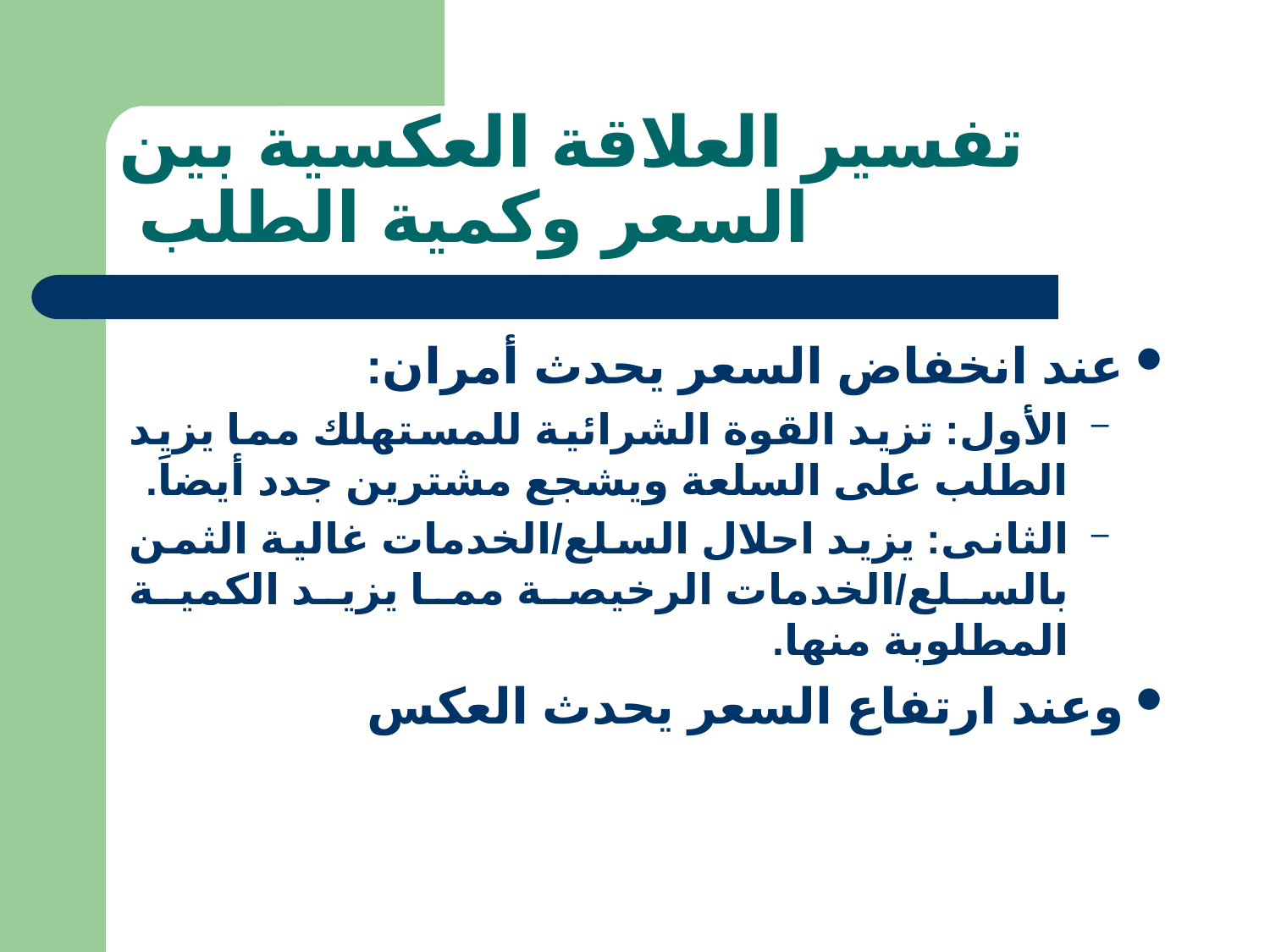

# تفسير العلاقة العكسية بين السعر وكمية الطلب
عند انخفاض السعر يحدث أمران:
الأول: تزيد القوة الشرائية للمستهلك مما يزيد الطلب على السلعة ويشجع مشترين جدد أيضاَ.
الثانى: يزيد احلال السلع/الخدمات غالية الثمن بالسلع/الخدمات الرخيصة مما يزيد الكمية المطلوبة منها.
وعند ارتفاع السعر يحدث العكس